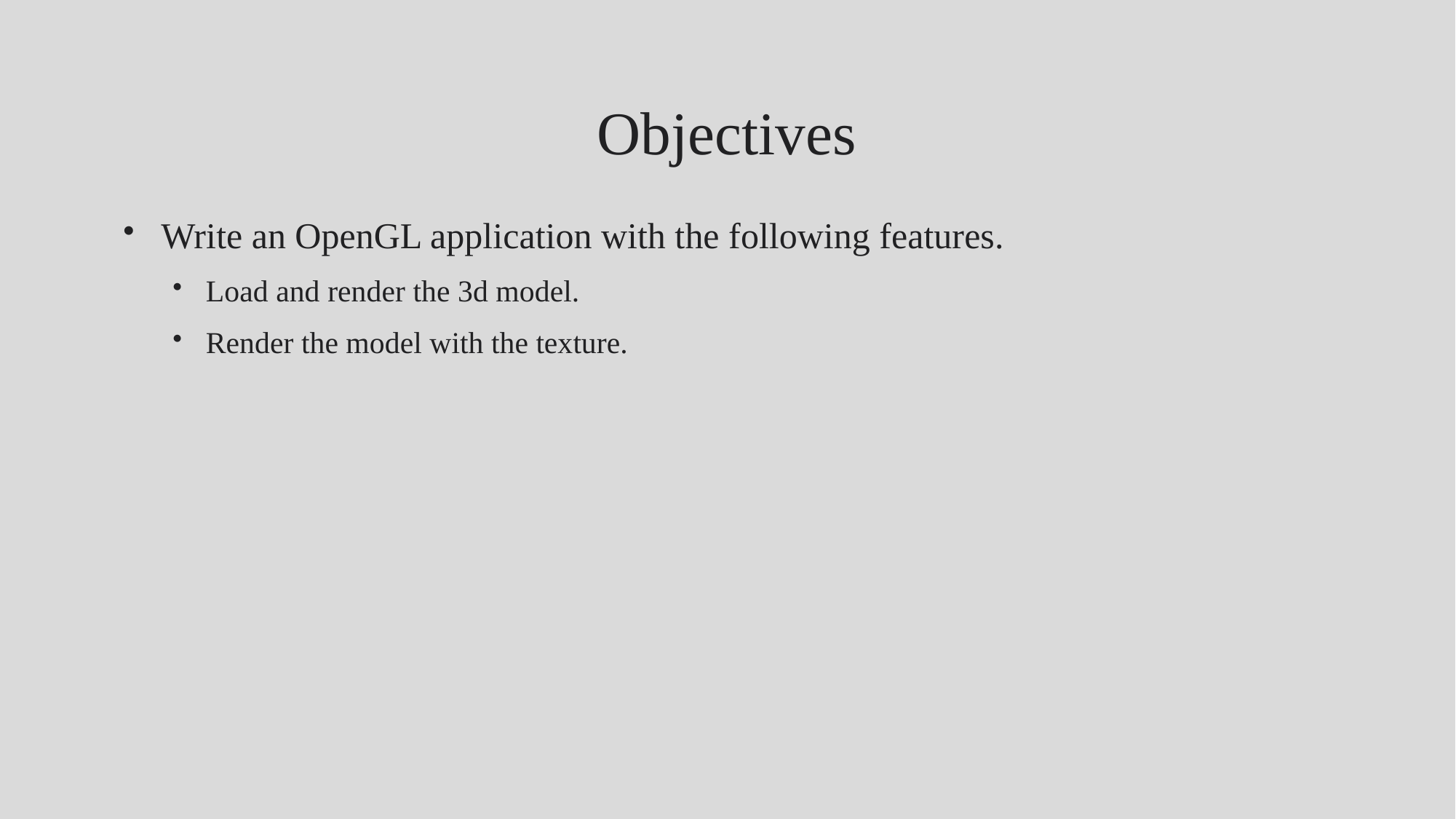

# Objectives
Write an OpenGL application with the following features.
Load and render the 3d model.
Render the model with the texture.